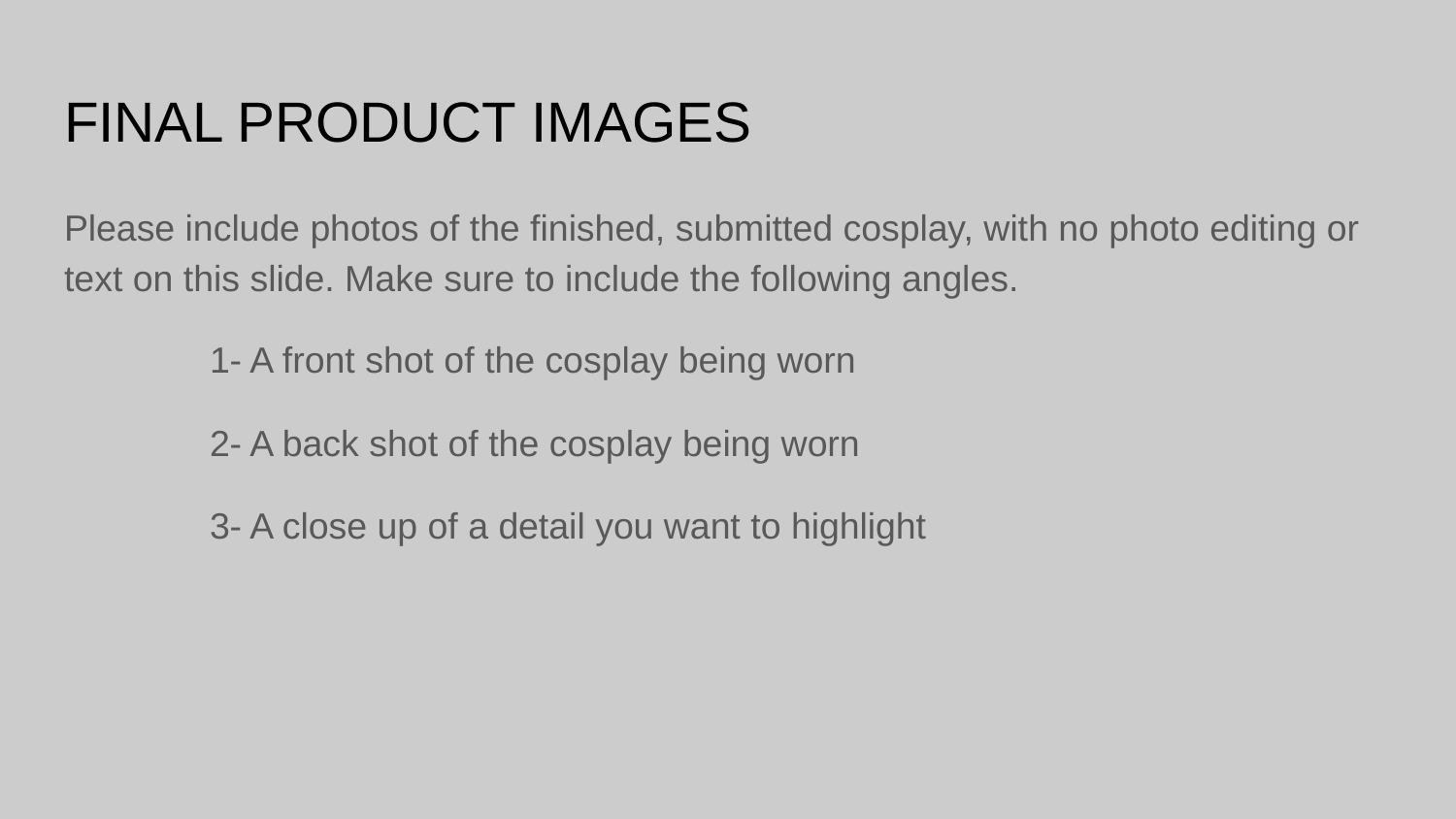

# FINAL PRODUCT IMAGES
Please include photos of the finished, submitted cosplay, with no photo editing or text on this slide. Make sure to include the following angles.
	1- A front shot of the cosplay being worn
	2- A back shot of the cosplay being worn
	3- A close up of a detail you want to highlight